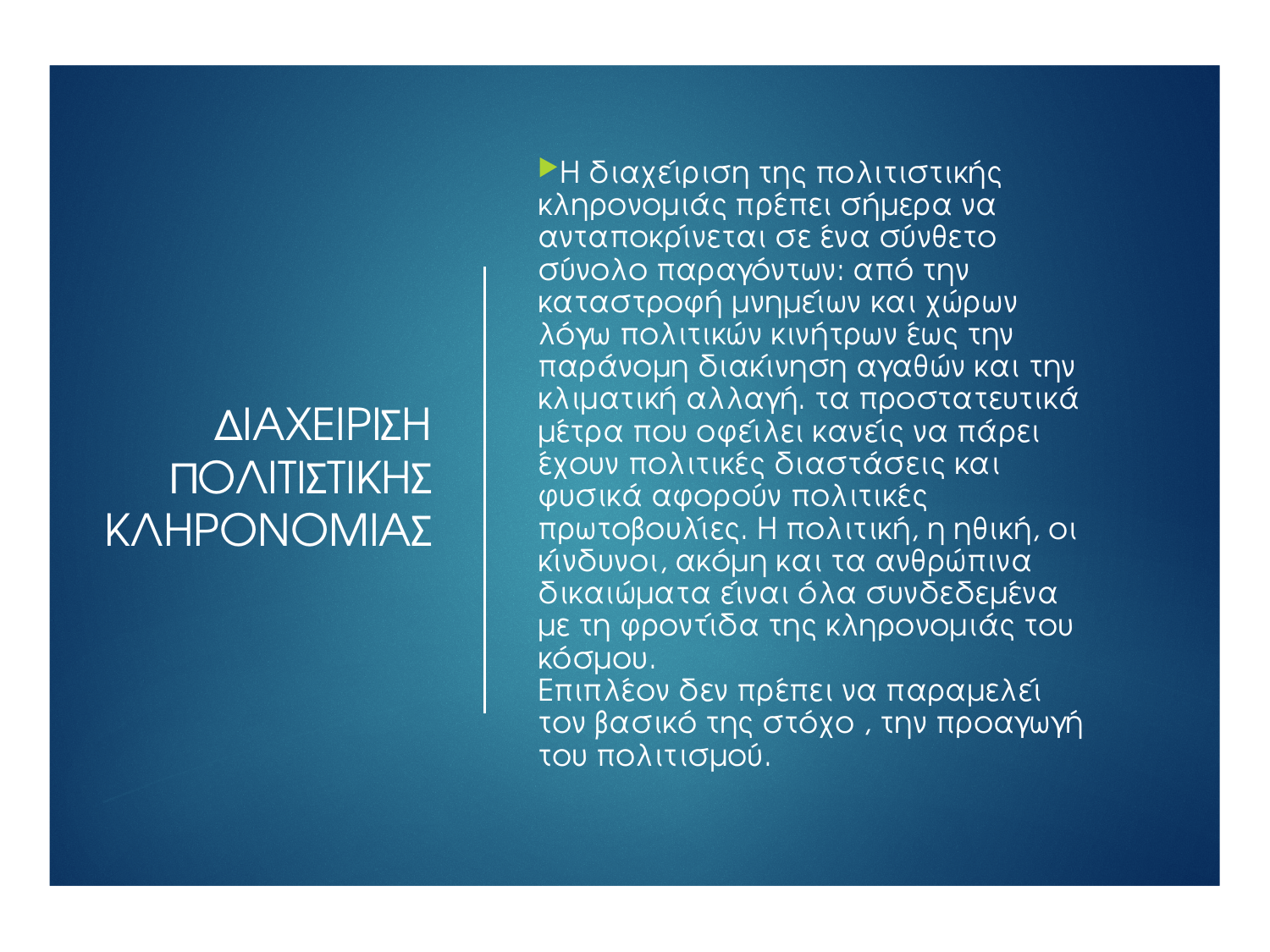

# ΔΙΑΧΕΙΡΙΣΗ ΠΟΛΙΤΙΣΤΙΚΗΣ ΚΛΗΡΟΝΟΜΙΑΣ
Η διαχείριση της πολιτιστικής κληρονομιάς πρέπει σήμερα να ανταποκρίνεται σε ένα σύνθετο σύνολο παραγόντων: από την καταστροφή μνημείων και χώρων λόγω πολιτικών κινήτρων έως την παράνομη διακίνηση αγαθών και την κλιματική αλλαγή. τα προστατευτικά μέτρα που οφείλει κανείς να πάρει έχουν πολιτικές διαστάσεις και φυσικά αφορούν πολιτικές πρωτοβουλίες. Η πολιτική, η ηθική, οι κίνδυνοι, ακόμη και τα ανθρώπινα δικαιώματα είναι όλα συνδεδεμένα με τη φροντίδα της κληρονομιάς του κόσμου.
Επιπλέον δεν πρέπει να παραμελεί τον βασικό της στόχο , την προαγωγή του πολιτισμού.